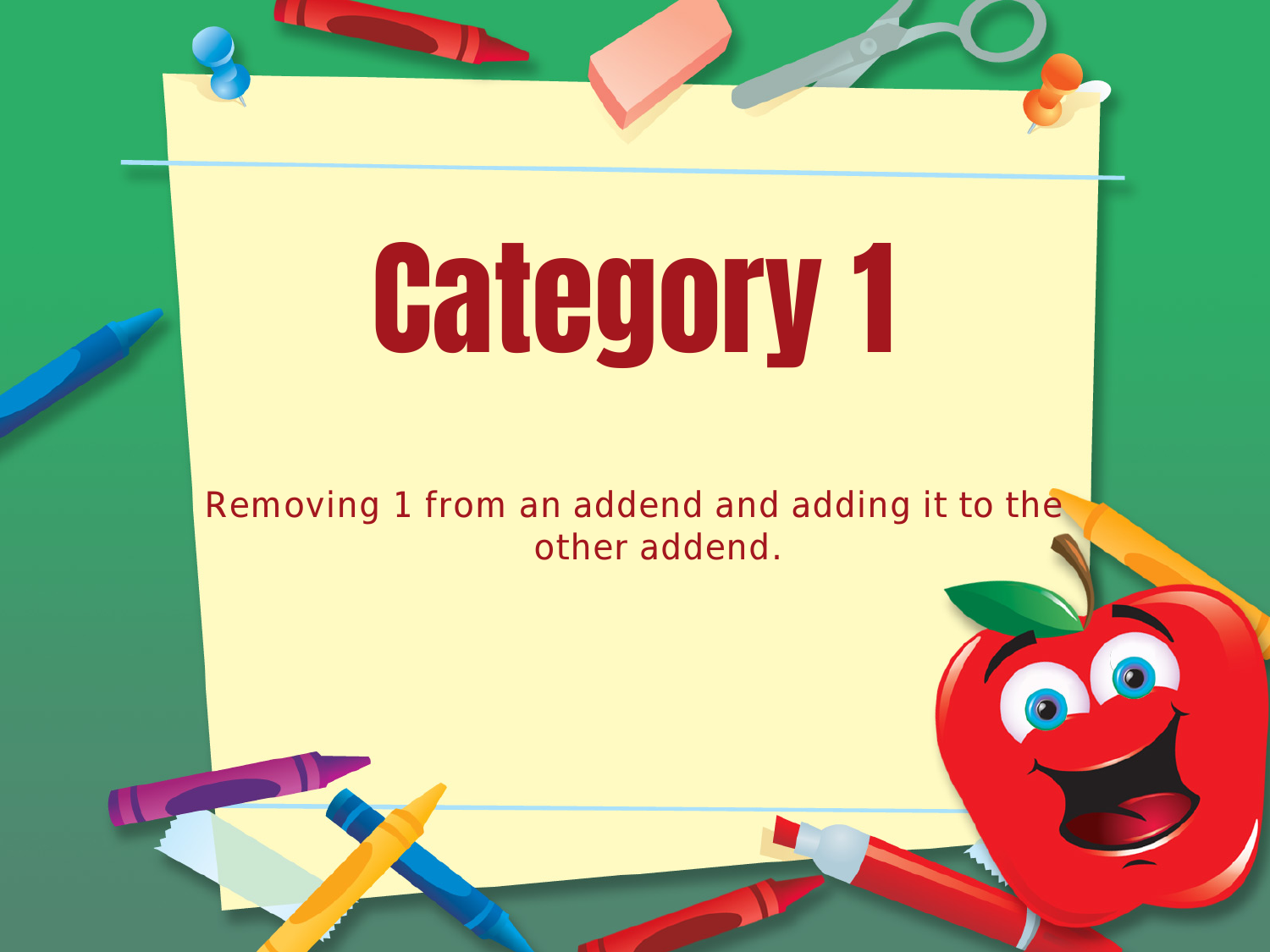

# Category 1
Removing 1 from an addend and adding it to the other addend.